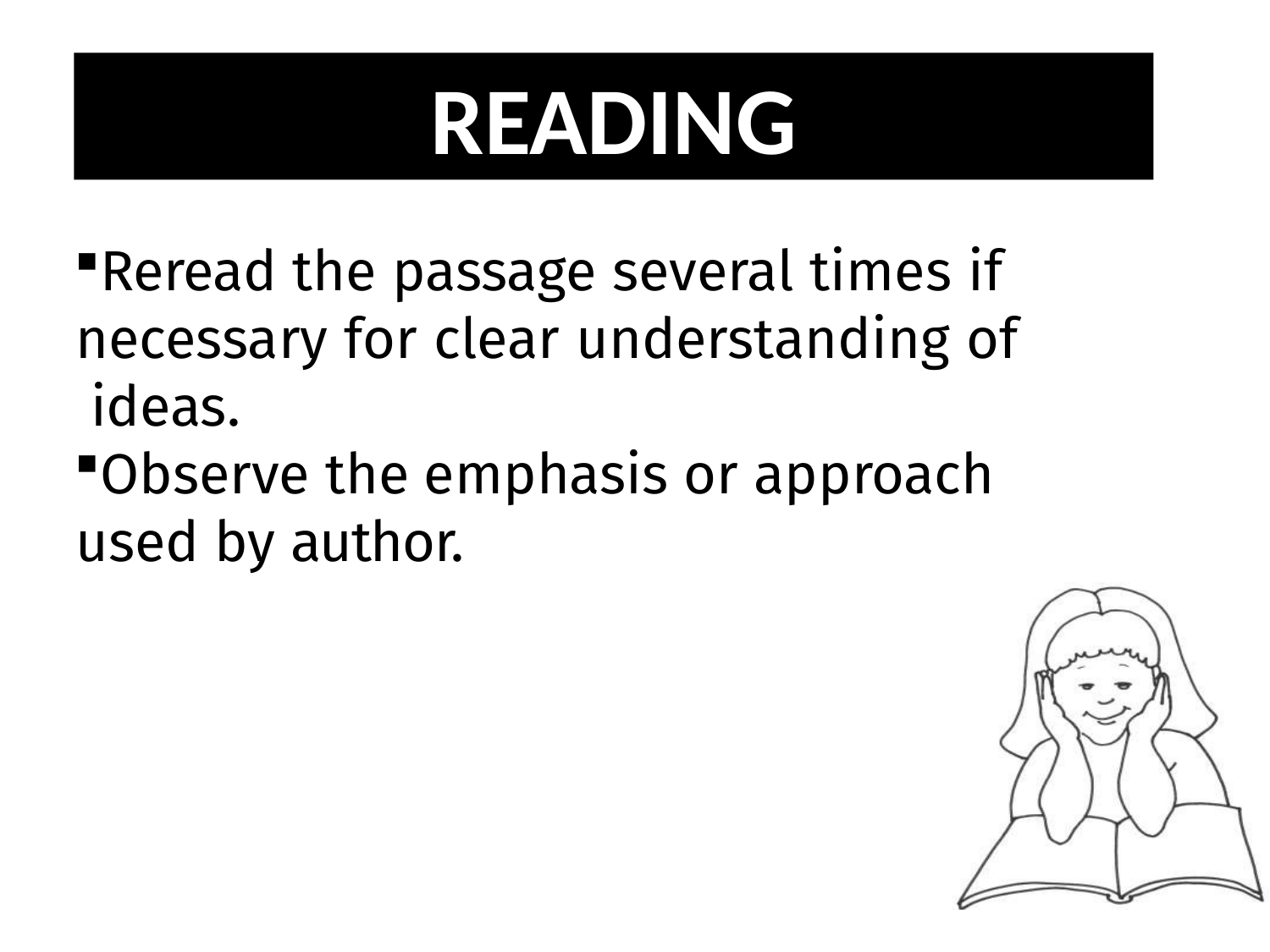

READING

Reread the passage several times if  necessary for clear understanding of  ideas.
Observe the emphasis or approach
used by author.